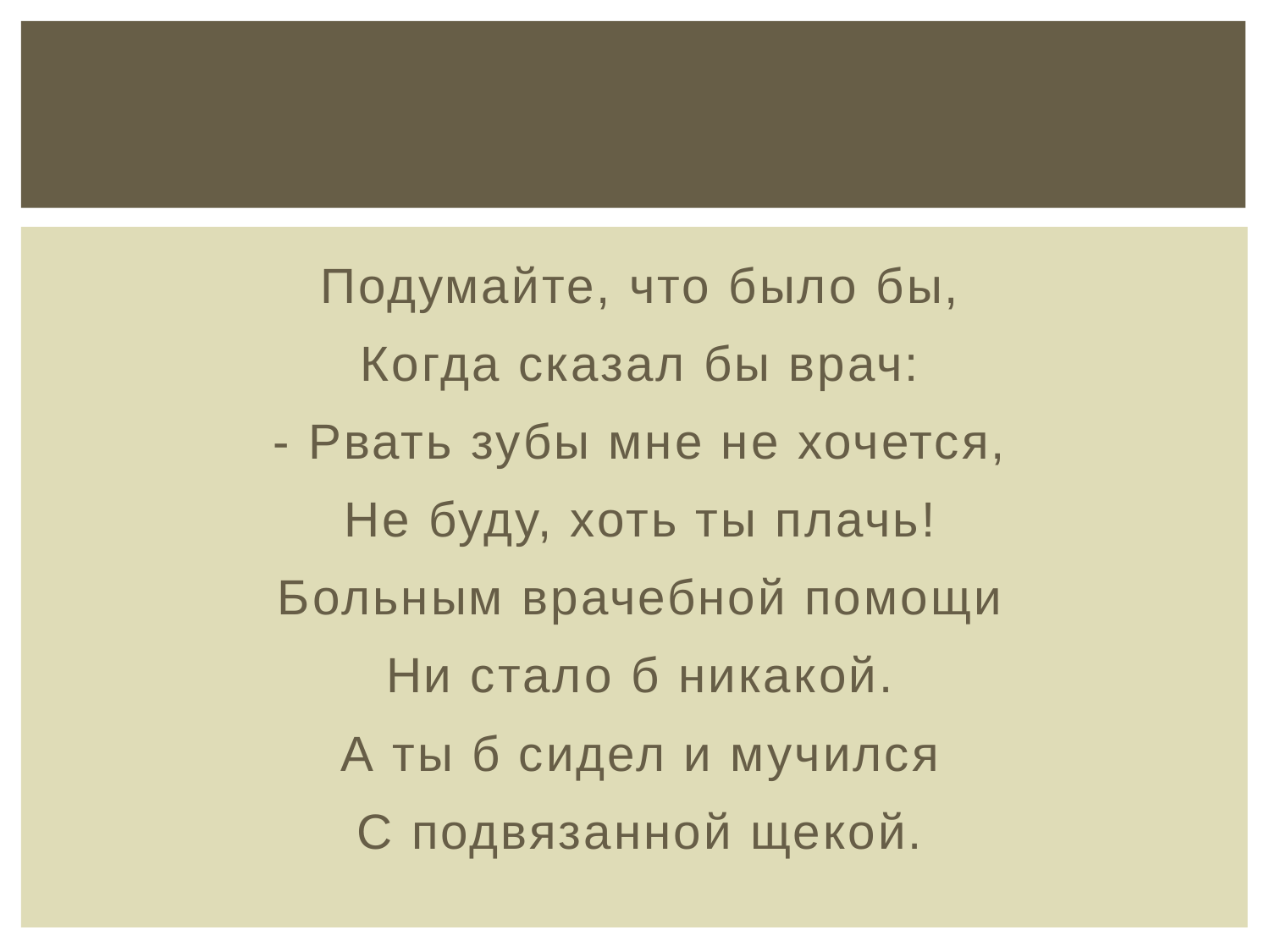

#
Подумайте, что было бы,
Когда сказал бы врач:
- Рвать зубы мне не хочется,
Не буду, хоть ты плачь!
Больным врачебной помощи
Ни стало б никакой.
А ты б сидел и мучился
С подвязанной щекой.